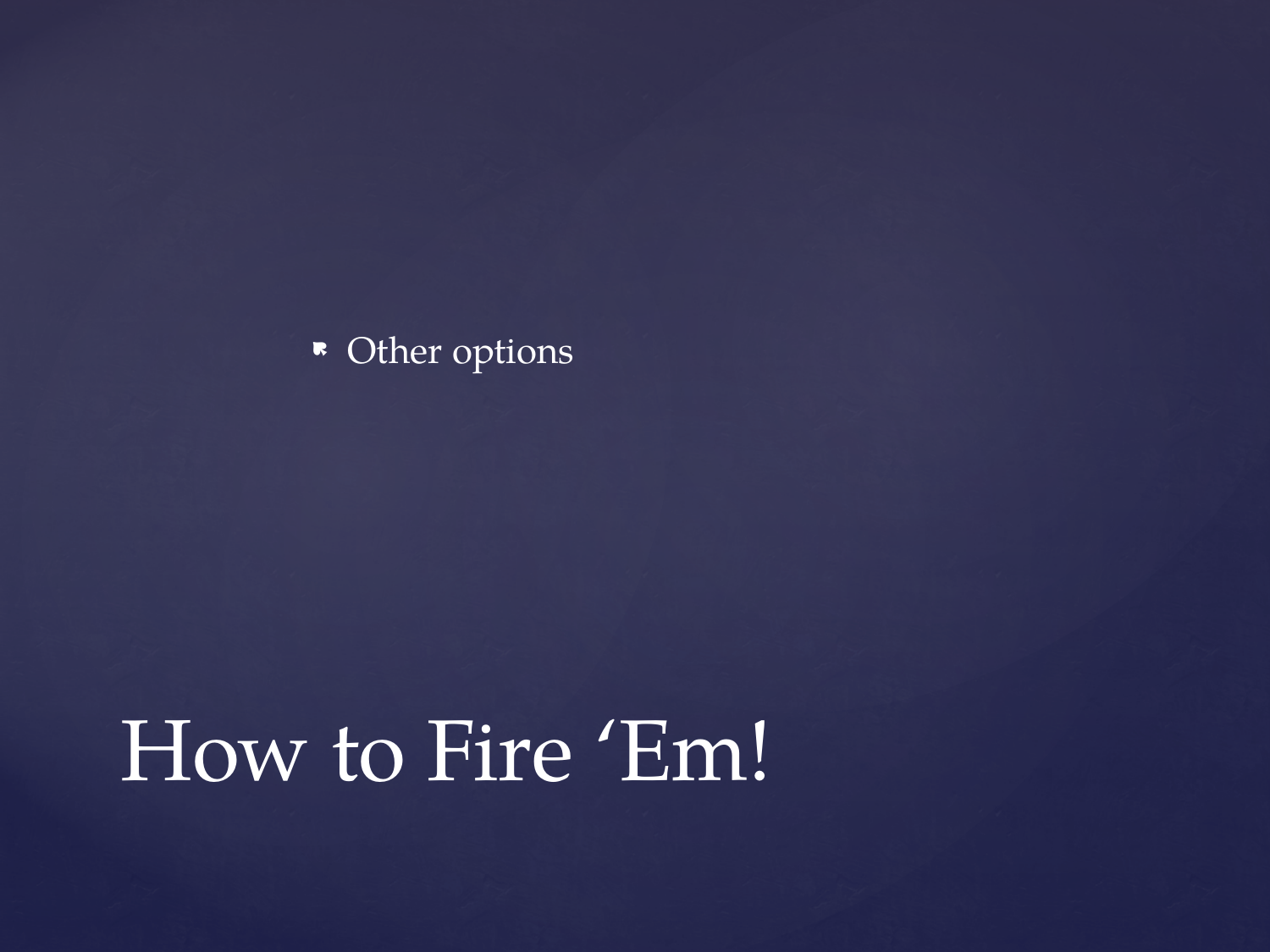

Other options
# How to Fire ‘Em!